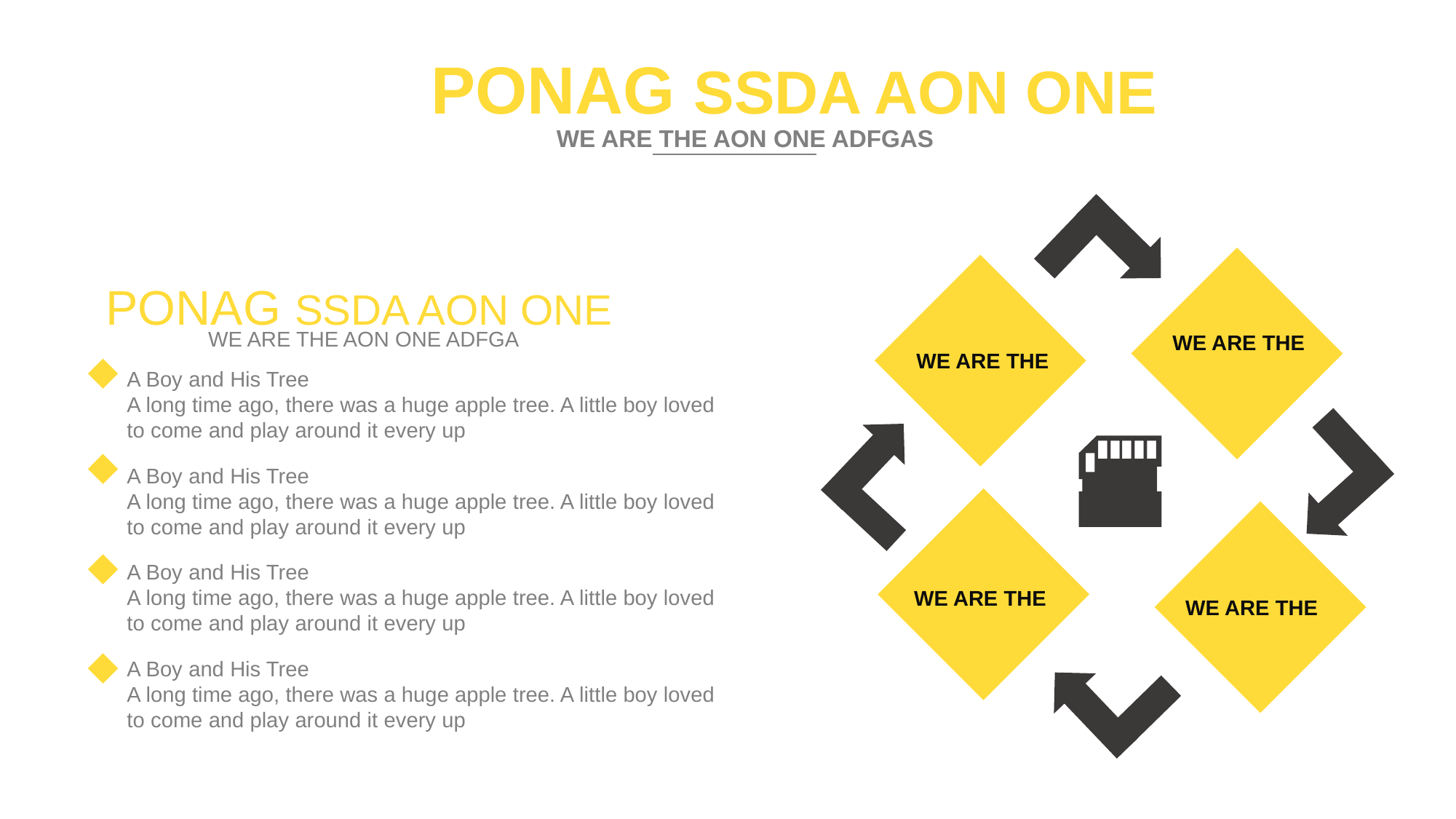

PONAG SSDA AON ONE
WE ARE THE AON ONE ADFGAS

 PONAG SSDA AON ONE
WE ARE THE AON ONE ADFGA
WE ARE THE
WE ARE THE

A Boy and His Tree
A long time ago, there was a huge apple tree. A little boy loved to come and play around it every up

A Boy and His Tree
A long time ago, there was a huge apple tree. A little boy loved to come and play around it every up

A Boy and His Tree
A long time ago, there was a huge apple tree. A little boy loved to come and play around it every up

WE ARE THE
WE ARE THE

A Boy and His Tree
A long time ago, there was a huge apple tree. A little boy loved to come and play around it every up